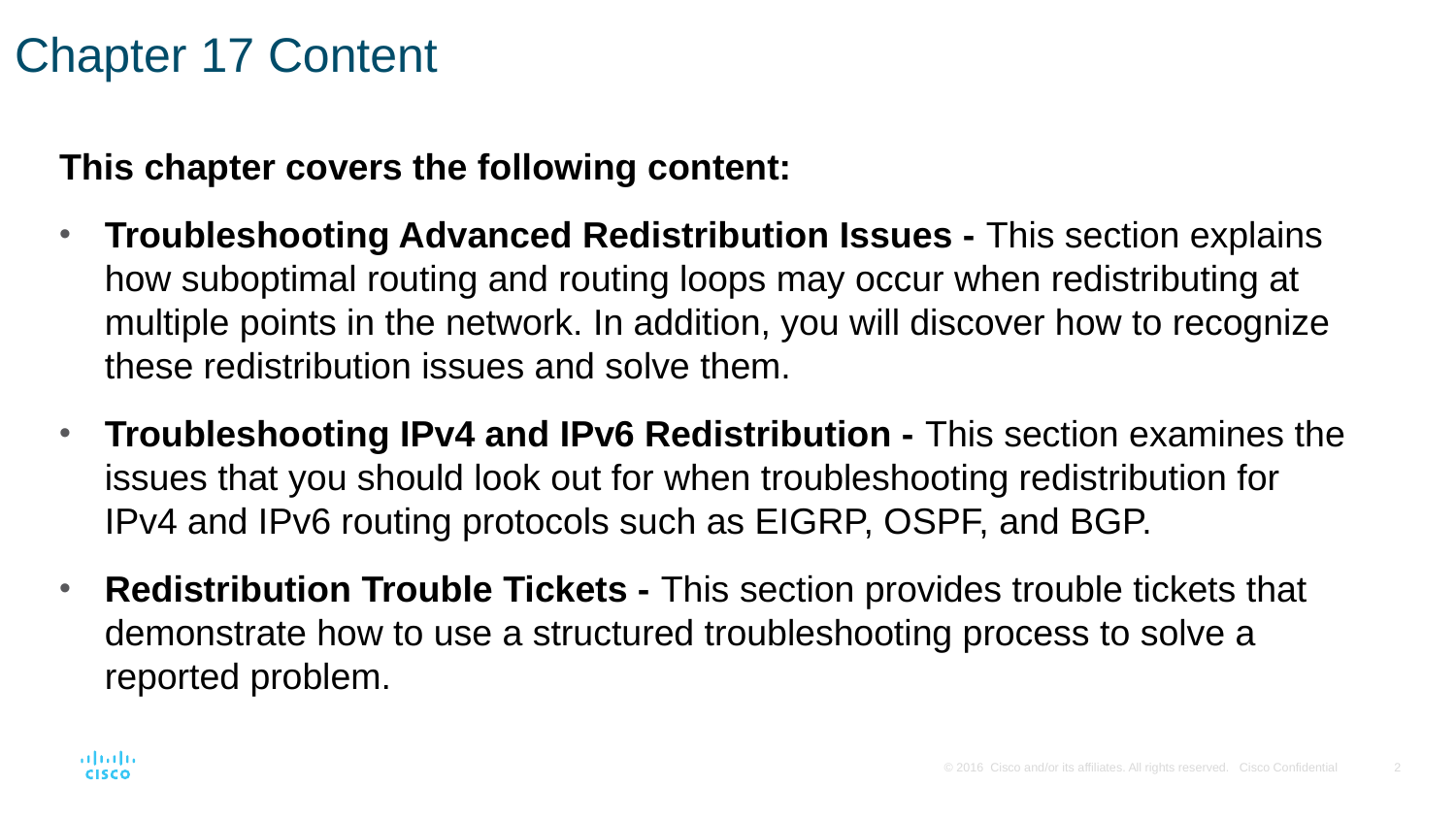

# Chapter 17 Content
This chapter covers the following content:
Troubleshooting Advanced Redistribution Issues - This section explains how suboptimal routing and routing loops may occur when redistributing at multiple points in the network. In addition, you will discover how to recognize these redistribution issues and solve them.
Troubleshooting IPv4 and IPv6 Redistribution - This section examines the issues that you should look out for when troubleshooting redistribution for IPv4 and IPv6 routing protocols such as EIGRP, OSPF, and BGP.
Redistribution Trouble Tickets - This section provides trouble tickets that demonstrate how to use a structured troubleshooting process to solve a reported problem.